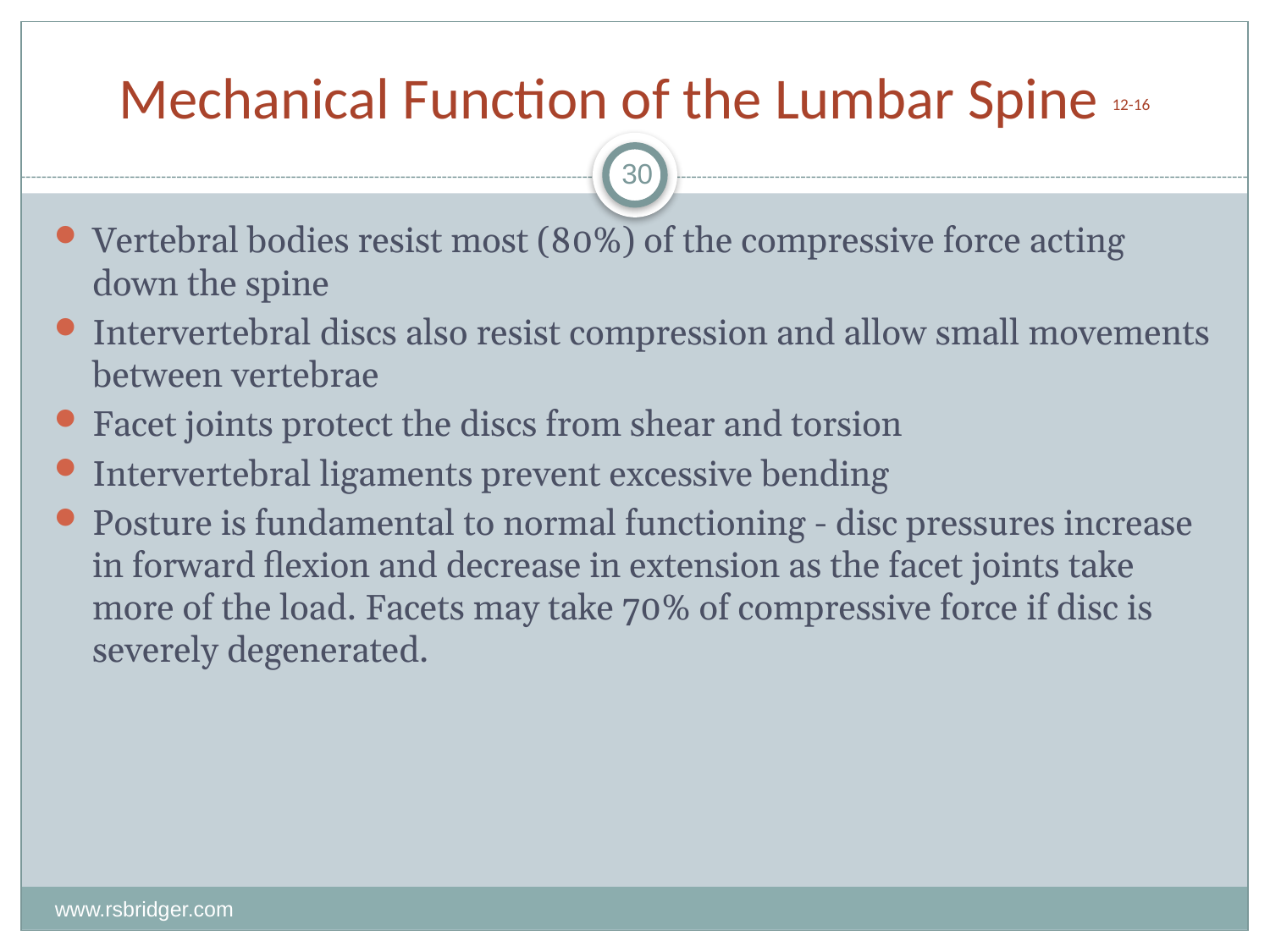

# Mechanical Function of the Lumbar Spine 12-16
30
Vertebral bodies resist most (80%) of the compressive force acting down the spine
Intervertebral discs also resist compression and allow small movements between vertebrae
Facet joints protect the discs from shear and torsion
Intervertebral ligaments prevent excessive bending
Posture is fundamental to normal functioning - disc pressures increase in forward flexion and decrease in extension as the facet joints take more of the load. Facets may take 70% of compressive force if disc is severely degenerated.
www.rsbridger.com